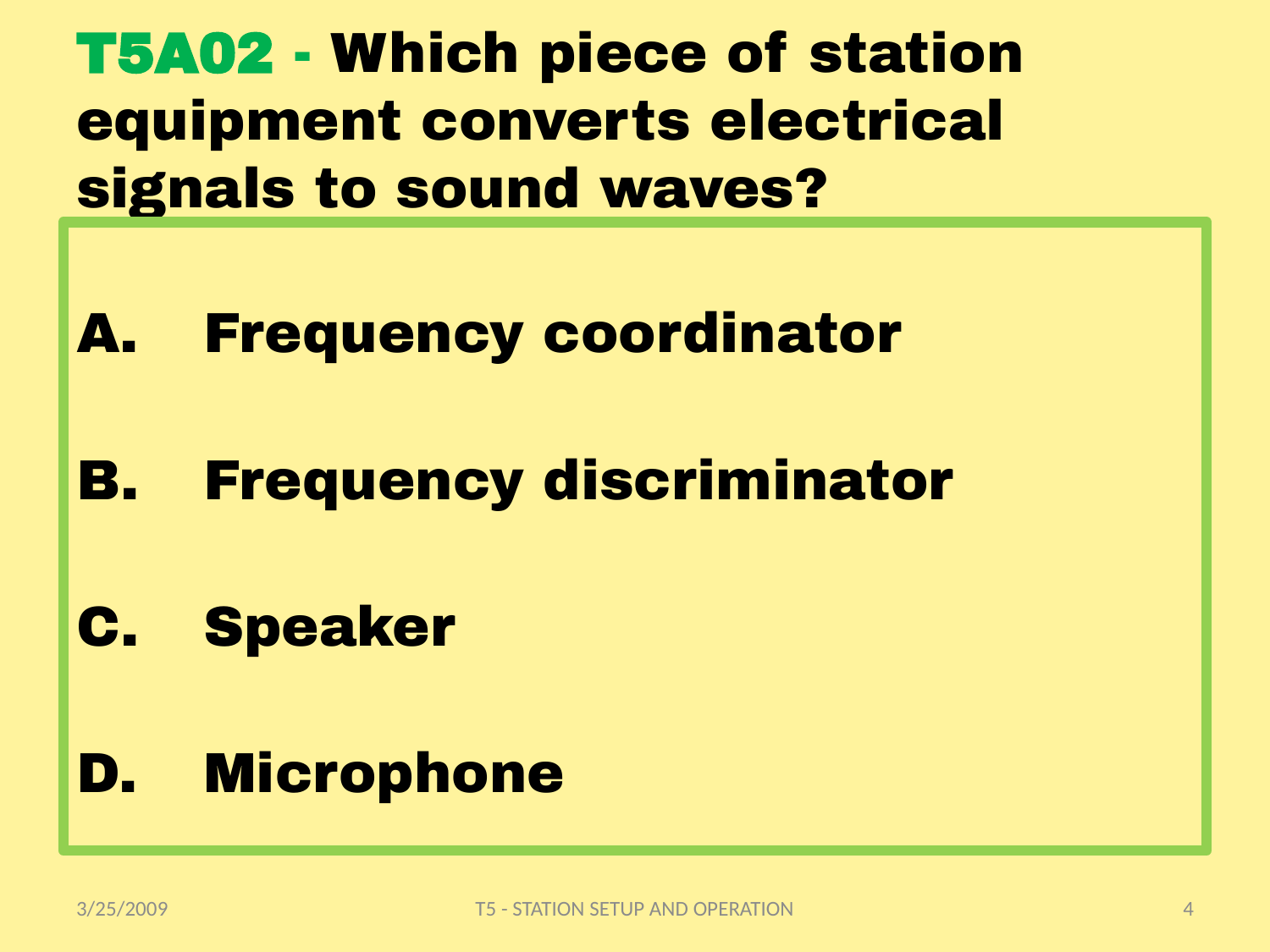

# T5A02 - Which piece of station equipment converts electrical signals to sound waves?
Frequency coordinator
Frequency discriminator
Speaker
Microphone
3/25/2009
T5 - STATION SETUP AND OPERATION
4